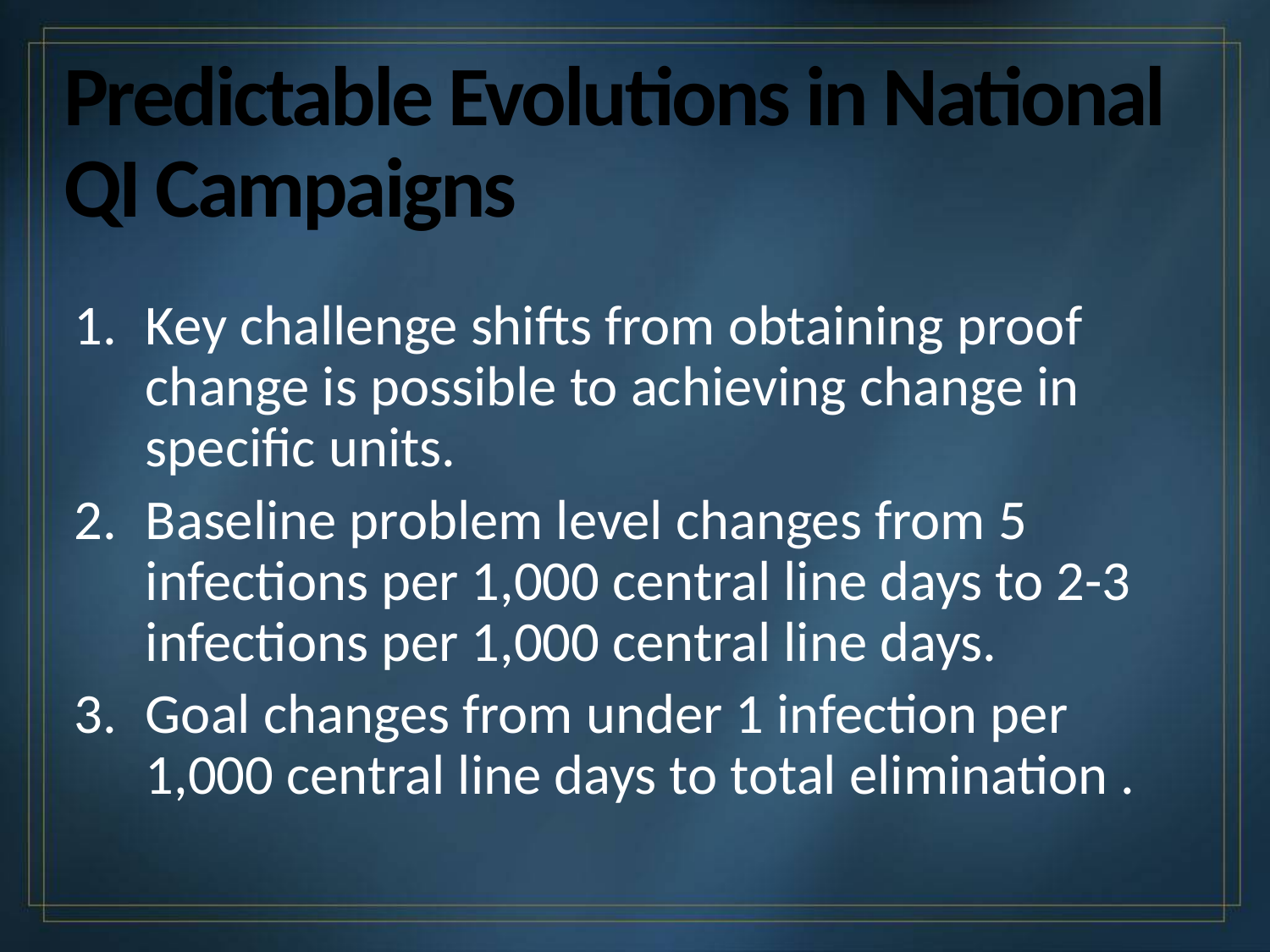

# Predictable Evolutions in National QI Campaigns
Key challenge shifts from obtaining proof change is possible to achieving change in specific units.
Baseline problem level changes from 5 infections per 1,000 central line days to 2-3 infections per 1,000 central line days.
Goal changes from under 1 infection per 1,000 central line days to total elimination .